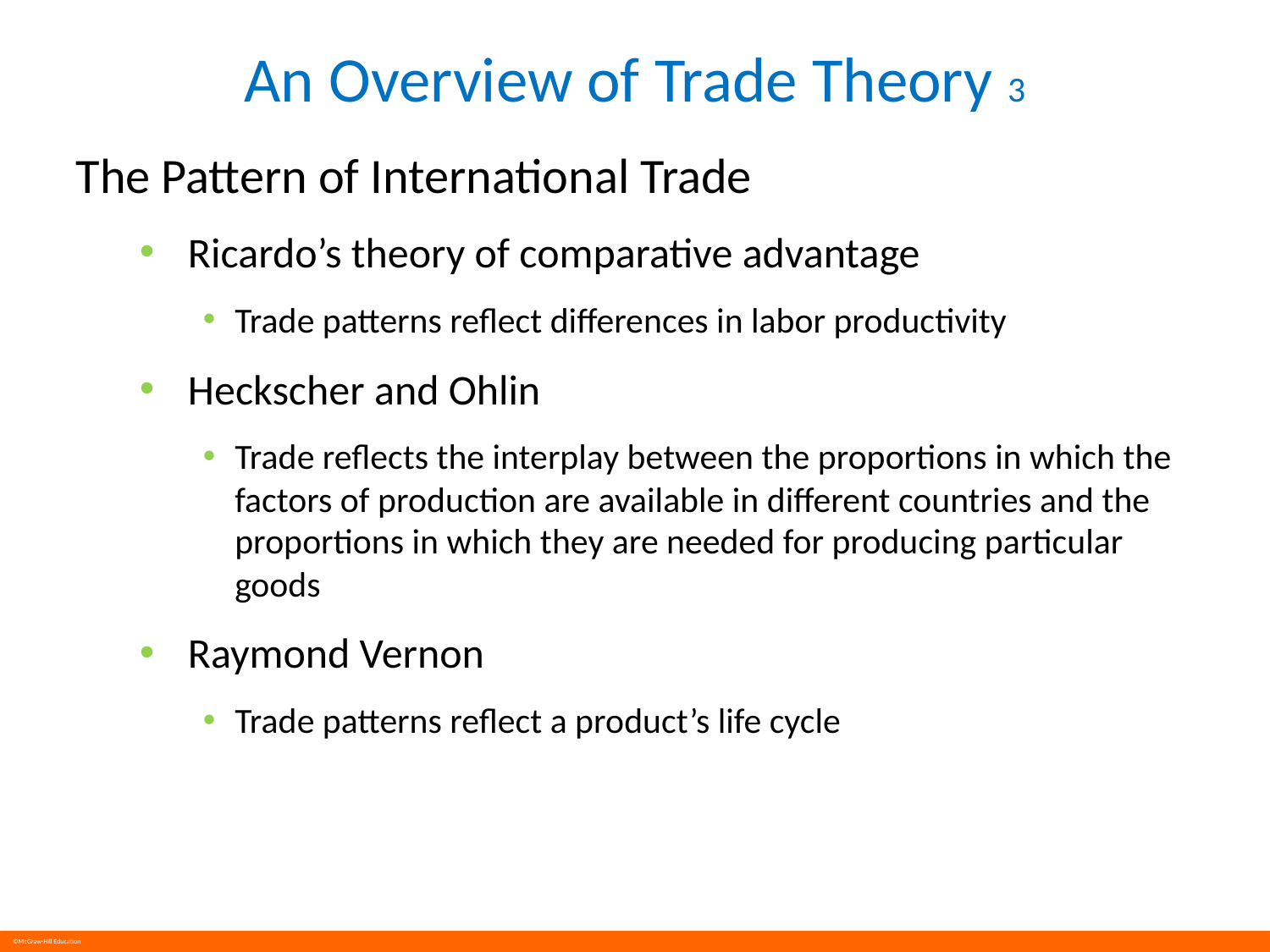

# An Overview of Trade Theory 3
The Pattern of International Trade
Ricardo’s theory of comparative advantage
Trade patterns reflect differences in labor productivity
Heckscher and Ohlin
Trade reflects the interplay between the proportions in which the factors of production are available in different countries and the proportions in which they are needed for producing particular goods
Raymond Vernon
Trade patterns reflect a product’s life cycle